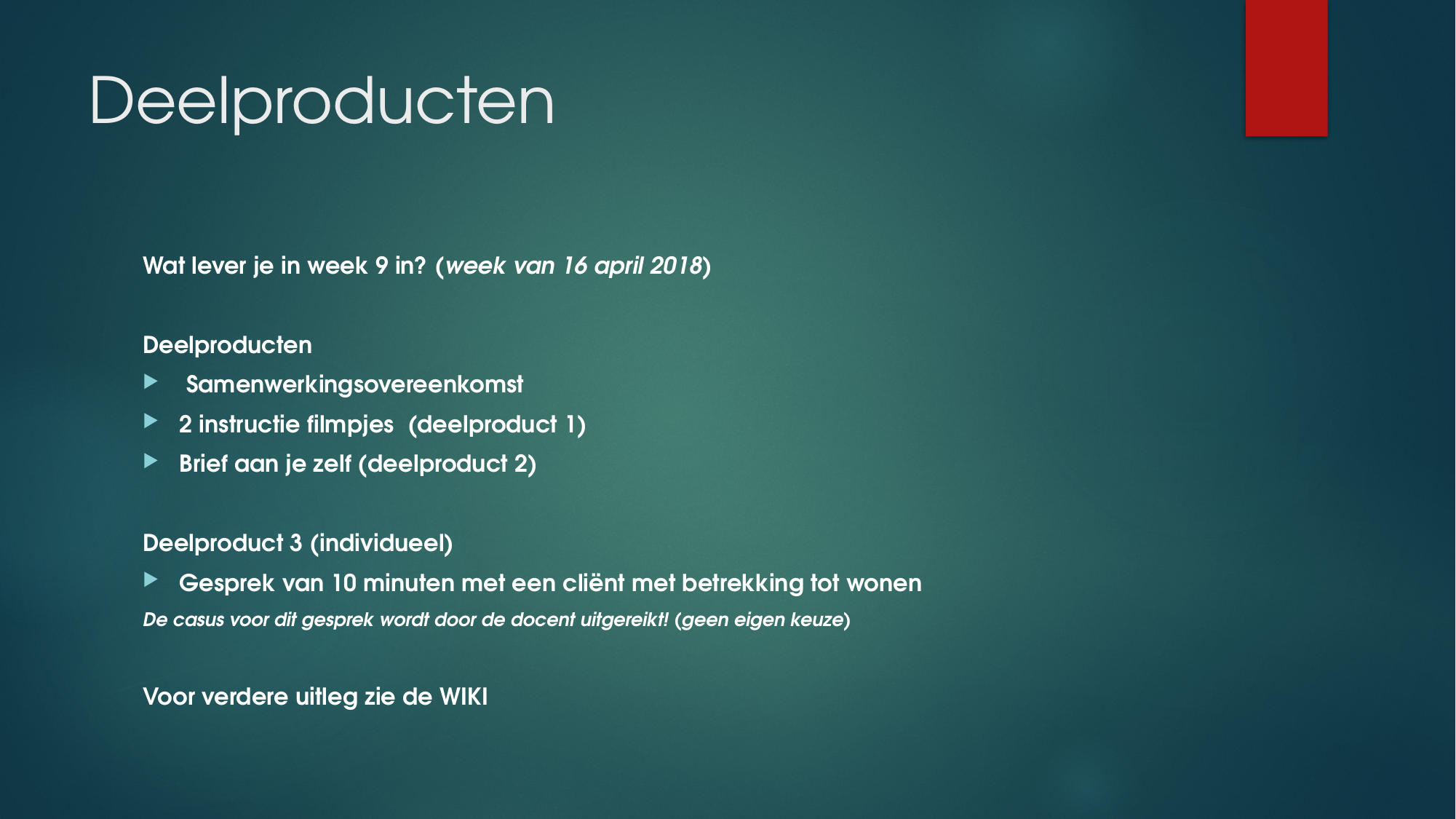

# Deelproducten
Wat lever je in week 9 in? (week van 16 april 2018)

Deelproducten
 Samenwerkingsovereenkomst
2 instructie filmpjes  (deelproduct 1)
Brief aan je zelf (deelproduct 2)

Deelproduct 3 (individueel)
Gesprek van 10 minuten met een cliënt met betrekking tot wonen
De casus voor dit gesprek wordt door de docent uitgereikt! (geen eigen keuze)

Voor verdere uitleg zie de WIKI